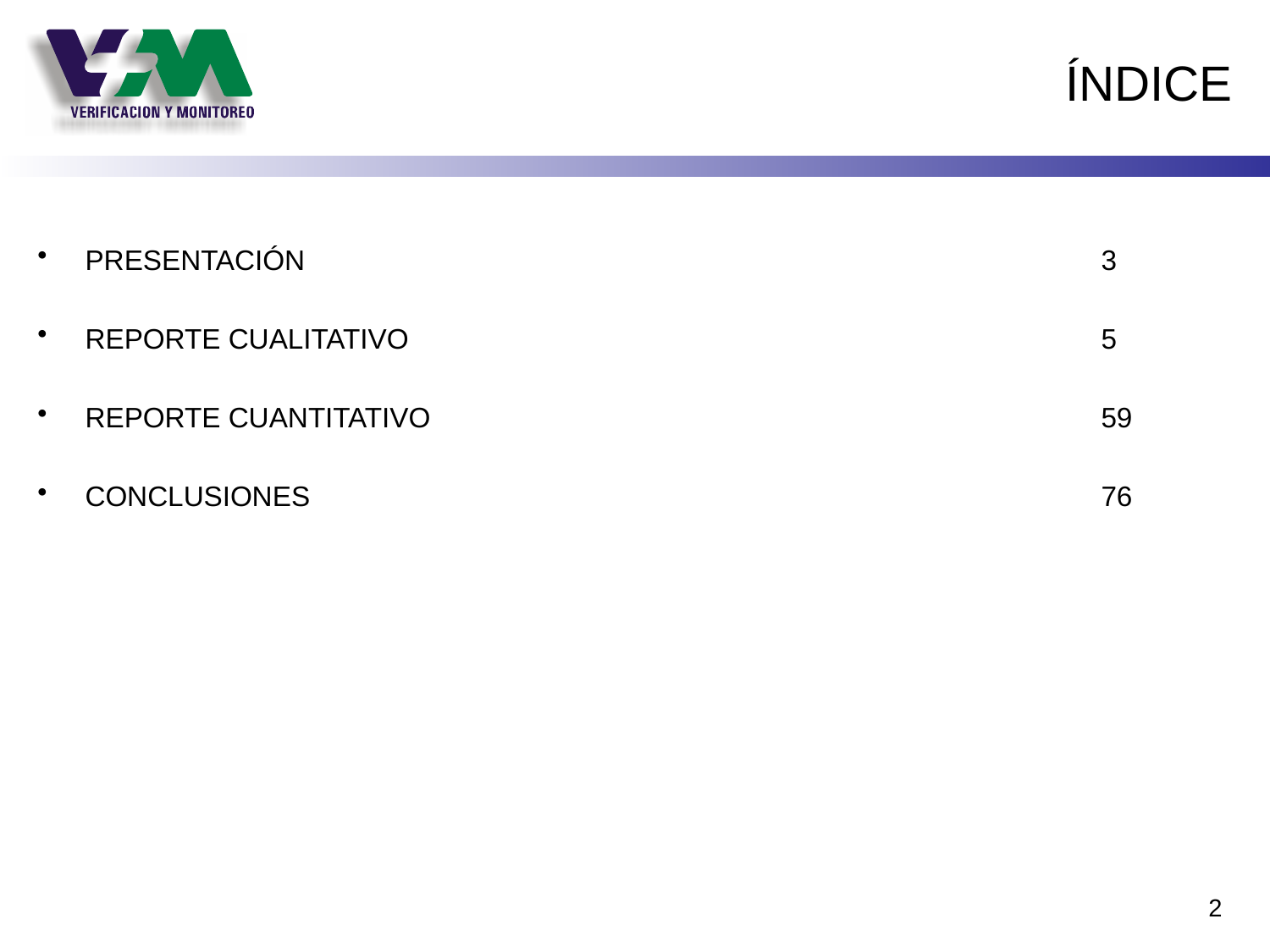

# ÍNDICE

PRESENTACIÓN							3

REPORTE CUALITATIVO 						5

REPORTE CUANTITATIVO						59

CONCLUSIONES 							76
2